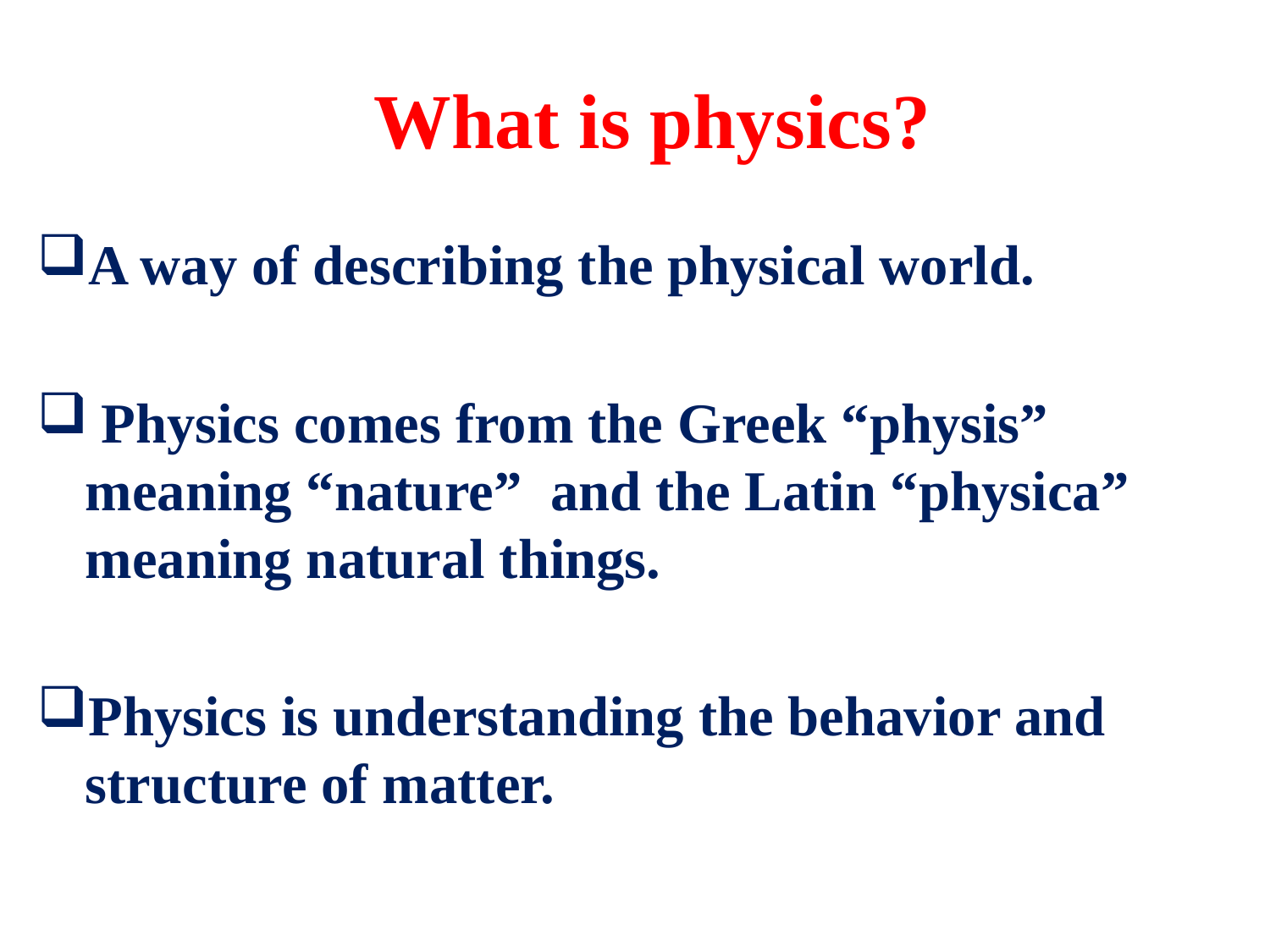

# What is physics?
A way of describing the physical world.

 Physics comes from the Greek “physis” meaning “nature”  and the Latin “physica” meaning natural things.

Physics is understanding the behavior and structure of matter.